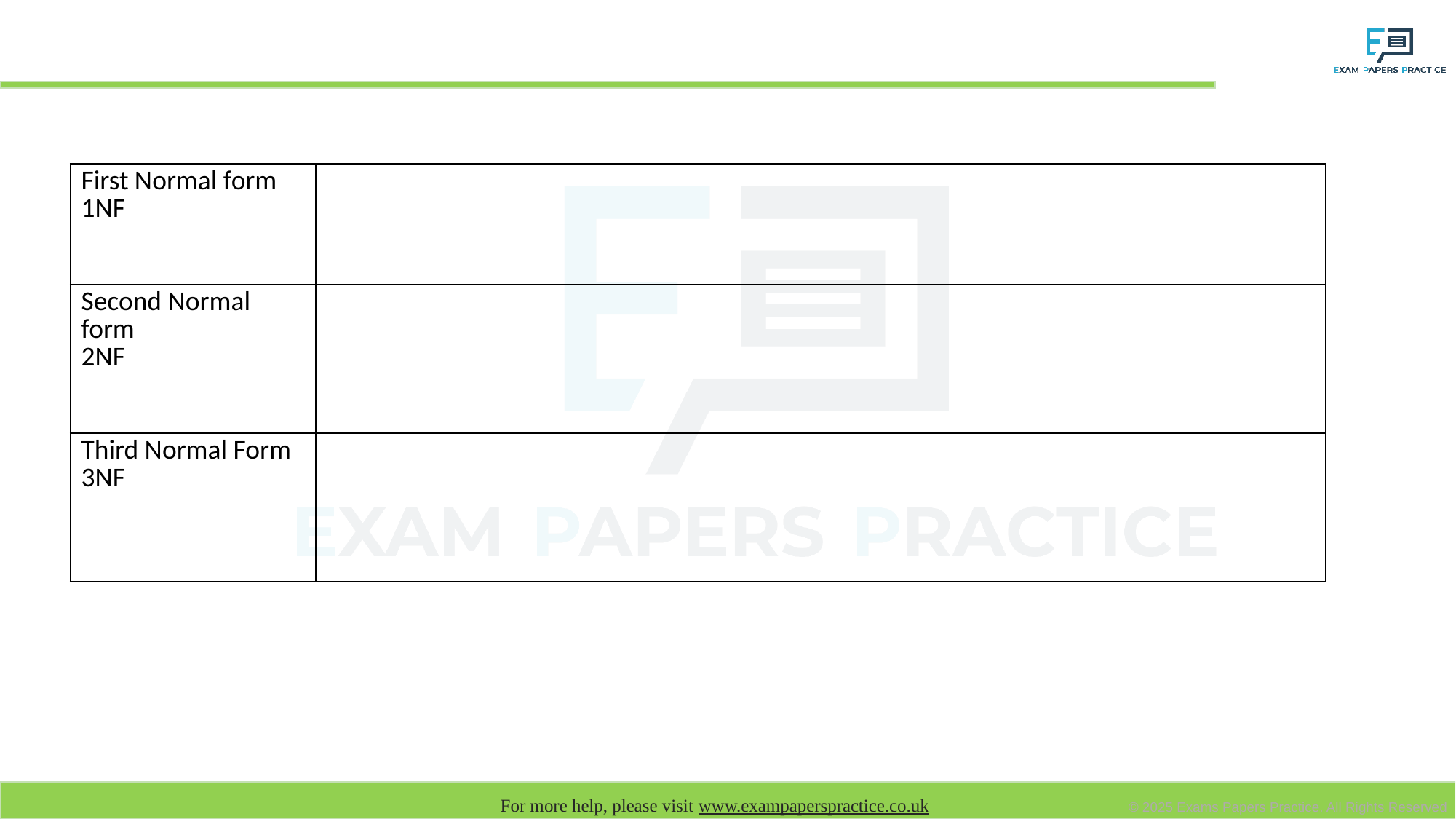

# Starter
| First Normal form 1NF |  |
| --- | --- |
| Second Normal form 2NF |  |
| Third Normal Form 3NF |  |